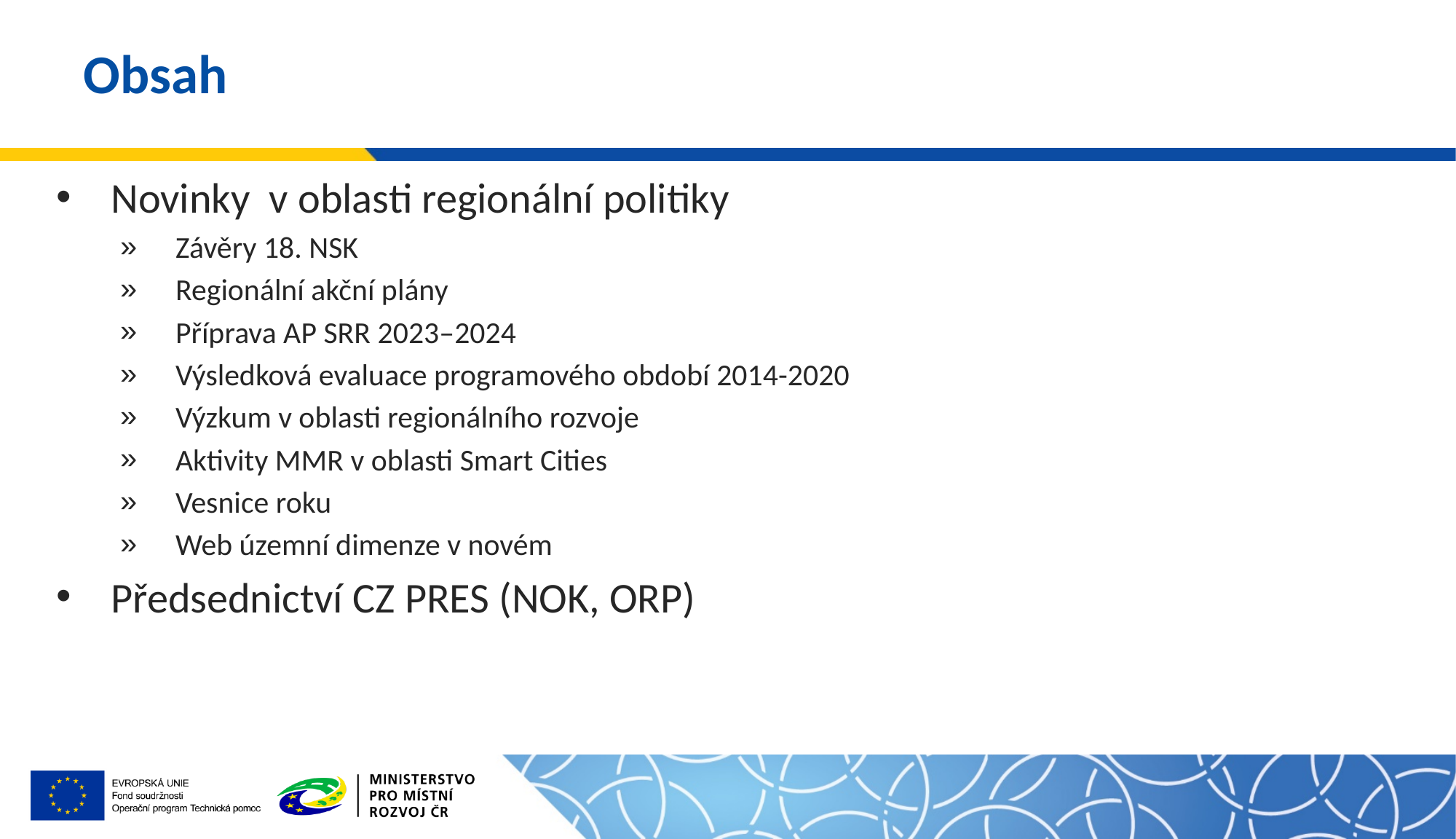

# Obsah
Novinky  v oblasti regionální politiky
Závěry 18. NSK
Regionální akční plány
Příprava AP SRR 2023–2024
Výsledková evaluace programového období 2014-2020
Výzkum v oblasti regionálního rozvoje
Aktivity MMR v oblasti Smart Cities
Vesnice roku
Web územní dimenze v novém
Předsednictví CZ PRES (NOK, ORP)